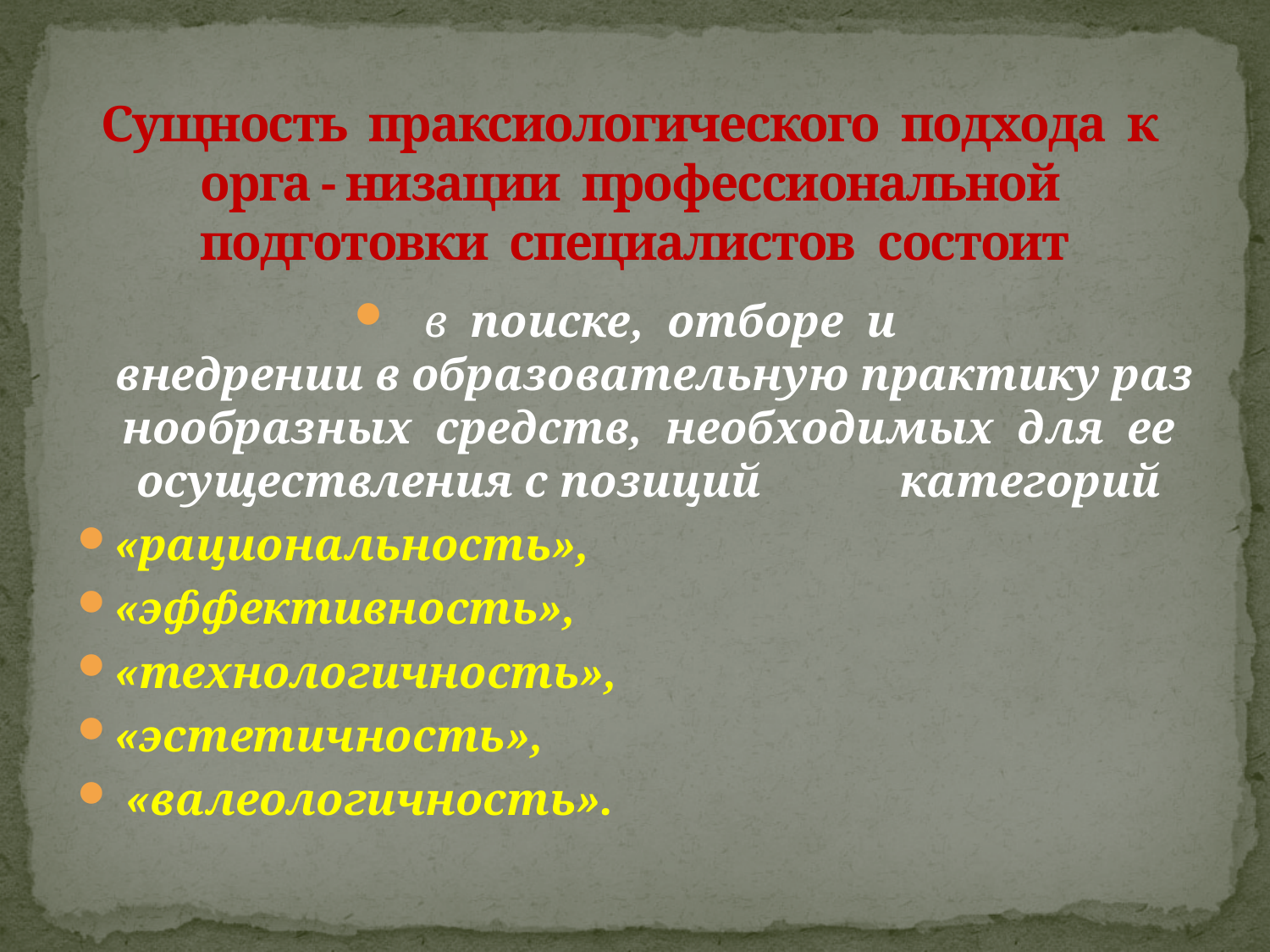

# Сущность  праксиологического  подхода  к  орга - низации  профессиональной  подготовки  специалистов  состоит
  в  поиске,  отборе  и  внедрении в образовательную практику разнообразных  средств,  необходимых  для  ее  осуществления с позиций            категорий
«рациональность»,
«эффективность»,
«технологичность»,
«эстетичность»,
 «валеологичность».